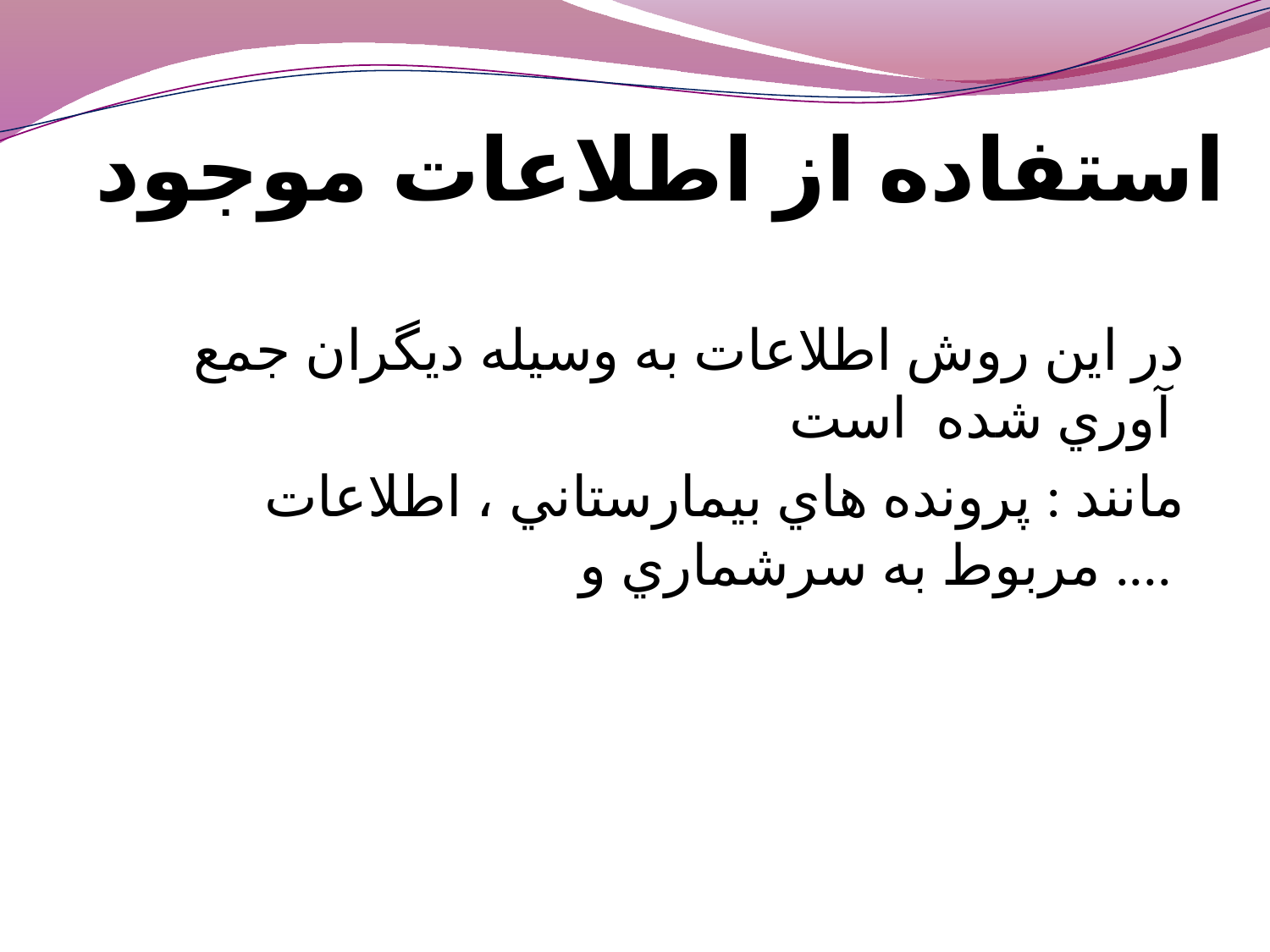

# استفاده از اطلاعات موجود
در اين روش اطلاعات به وسيله ديگران جمع آوري شده  است
مانند : پرونده هاي بيمارستاني ، اطلاعات مربوط به سرشماري و ....